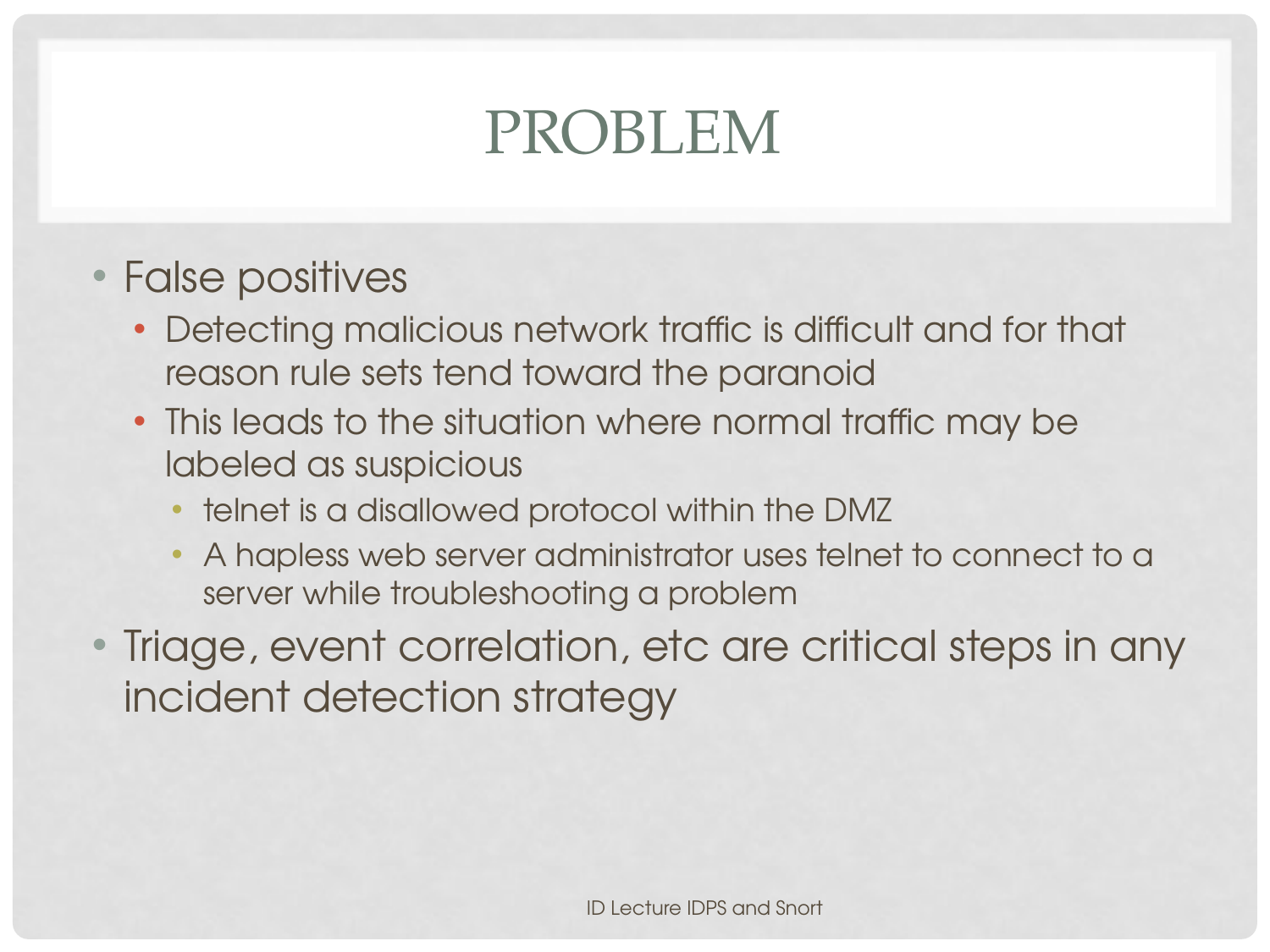

# Problem
False positives
Detecting malicious network traffic is difficult and for that reason rule sets tend toward the paranoid
This leads to the situation where normal traffic may be labeled as suspicious
telnet is a disallowed protocol within the DMZ
A hapless web server administrator uses telnet to connect to a server while troubleshooting a problem
Triage, event correlation, etc are critical steps in any incident detection strategy
ID Lecture IDPS and Snort